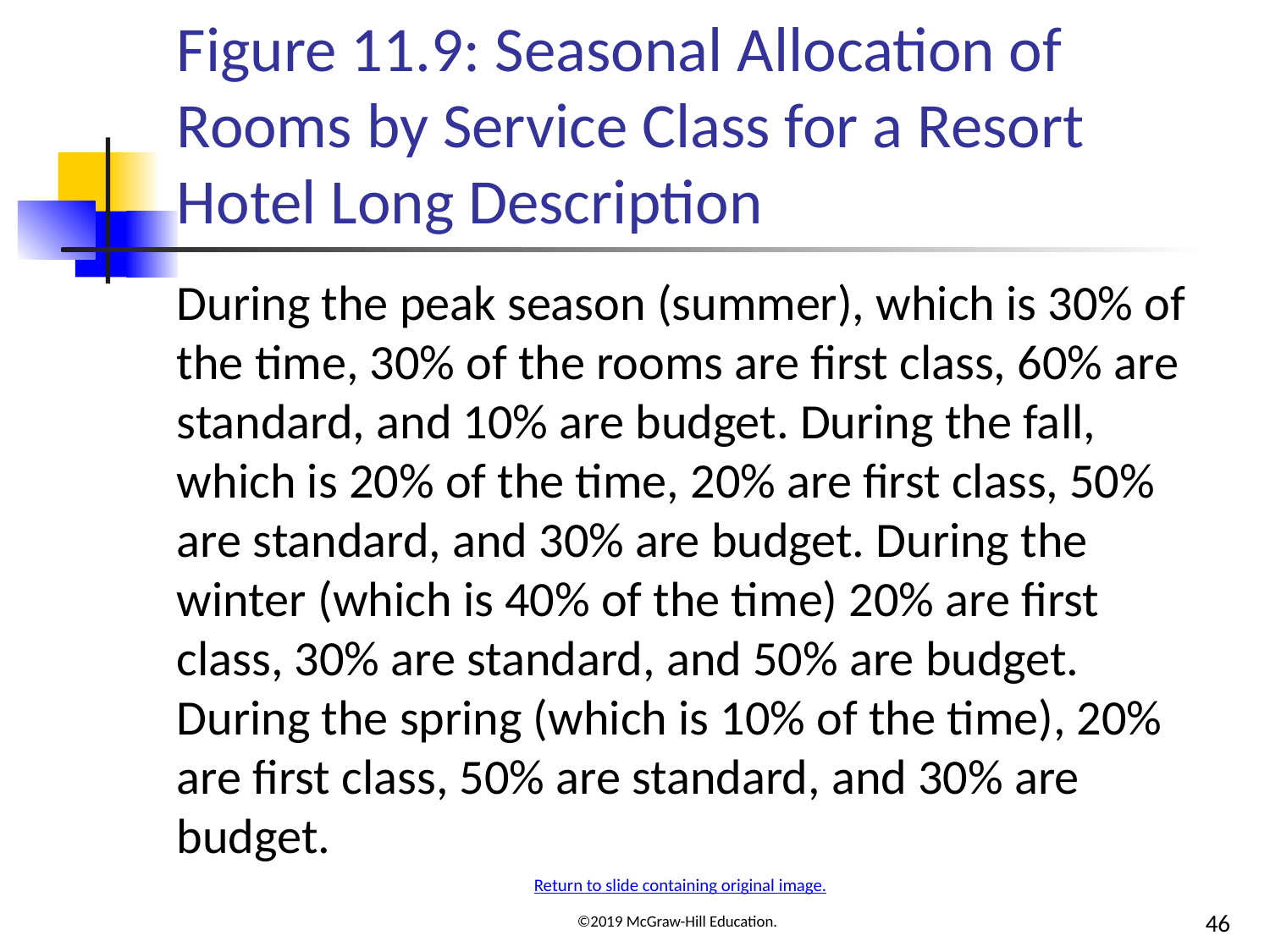

# Figure 11.9: Seasonal Allocation of Rooms by Service Class for a Resort Hotel Long Description
During the peak season (summer), which is 30% of the time, 30% of the rooms are first class, 60% are standard, and 10% are budget. During the fall, which is 20% of the time, 20% are first class, 50% are standard, and 30% are budget. During the winter (which is 40% of the time) 20% are first class, 30% are standard, and 50% are budget. During the spring (which is 10% of the time), 20% are first class, 50% are standard, and 30% are budget.
Return to slide containing original image.